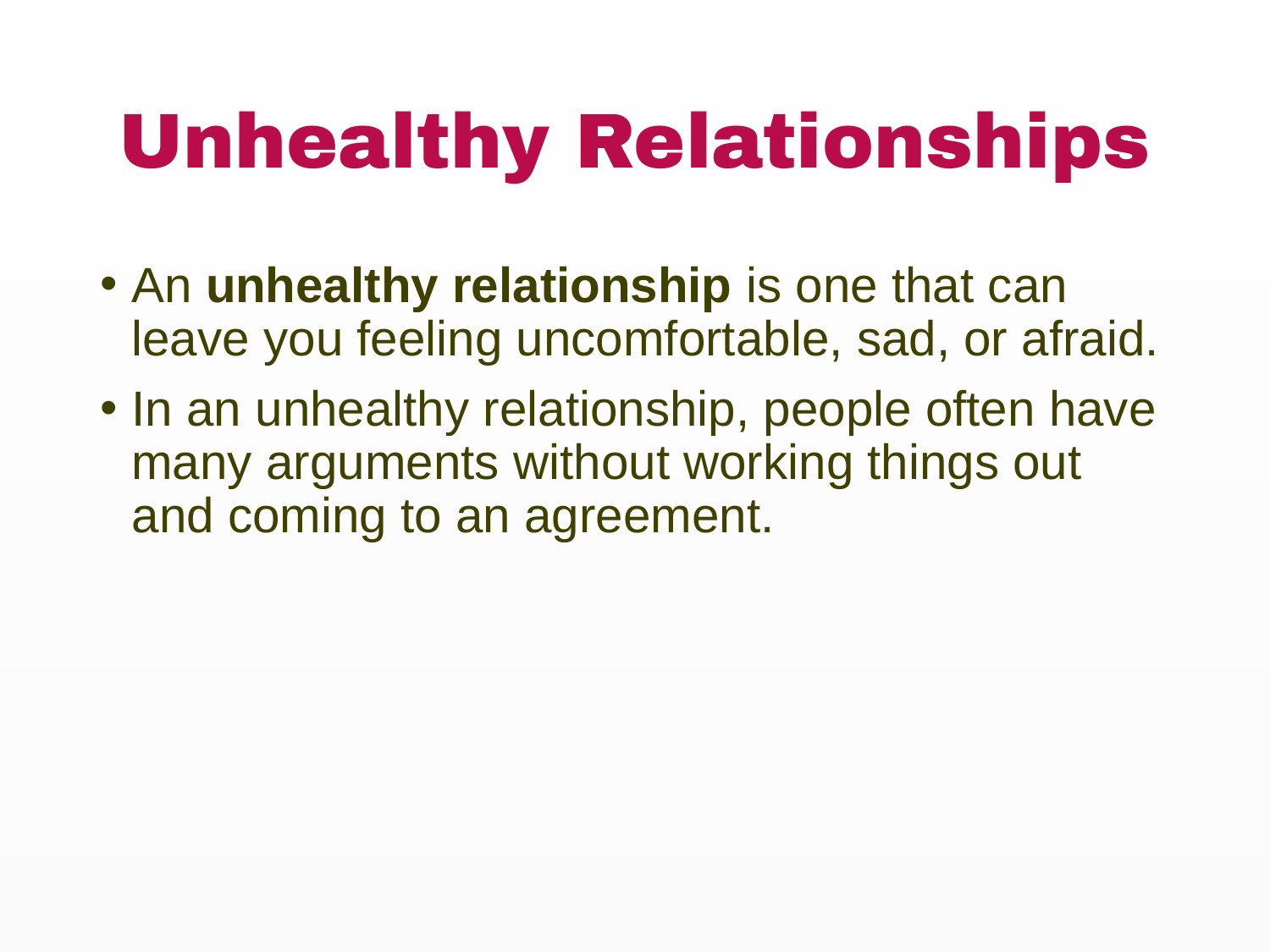

# Unhealthy Relationships
An unhealthy relationship is one that can leave you feeling uncomfortable, sad, or afraid.
In an unhealthy relationship, people often have many arguments without working things out and coming to an agreement.